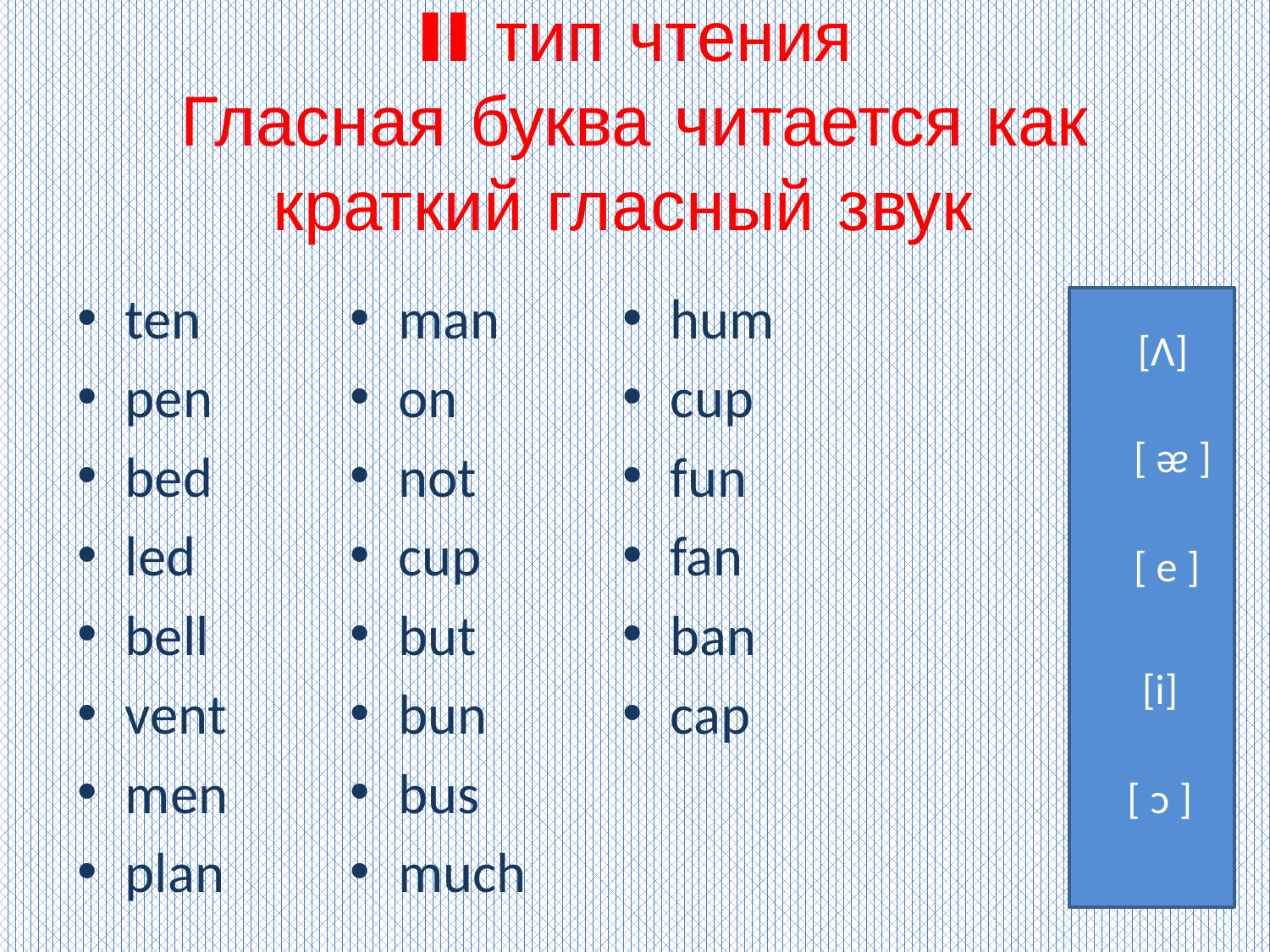

# II тип чтения Гласная буква читается как краткий гласный звук
ten
pen
bed
led
bell
vent
men
plan
man
on
not
cup
but
bun
bus
much
hum
cup
fun
fan
ban
cap

[Λ]
[ ᴂ ]
[ e ]
[i]
[ ᴐ ]